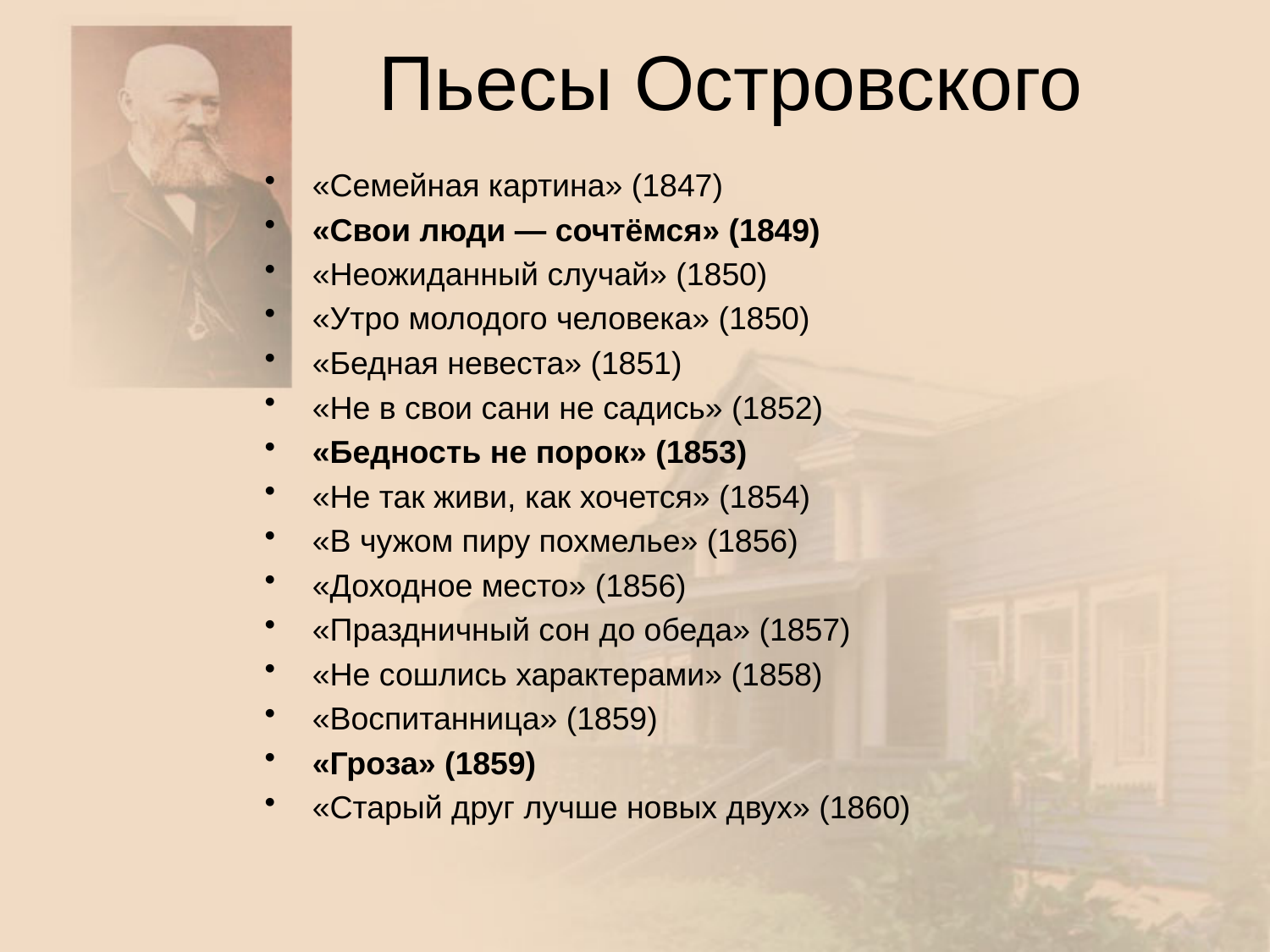

# Пьесы Островского
«Семейная картина» (1847)
«Свои люди — сочтёмся» (1849)
«Неожиданный случай» (1850)
«Утро молодого человека» (1850)
«Бедная невеста» (1851)
«Не в свои сани не садись» (1852)
«Бедность не порок» (1853)
«Не так живи, как хочется» (1854)
«В чужом пиру похмелье» (1856)
«Доходное место» (1856)
«Праздничный сон до обеда» (1857)
«Не сошлись характерами» (1858)
«Воспитанница» (1859)
«Гроза» (1859)
«Старый друг лучше новых двух» (1860)